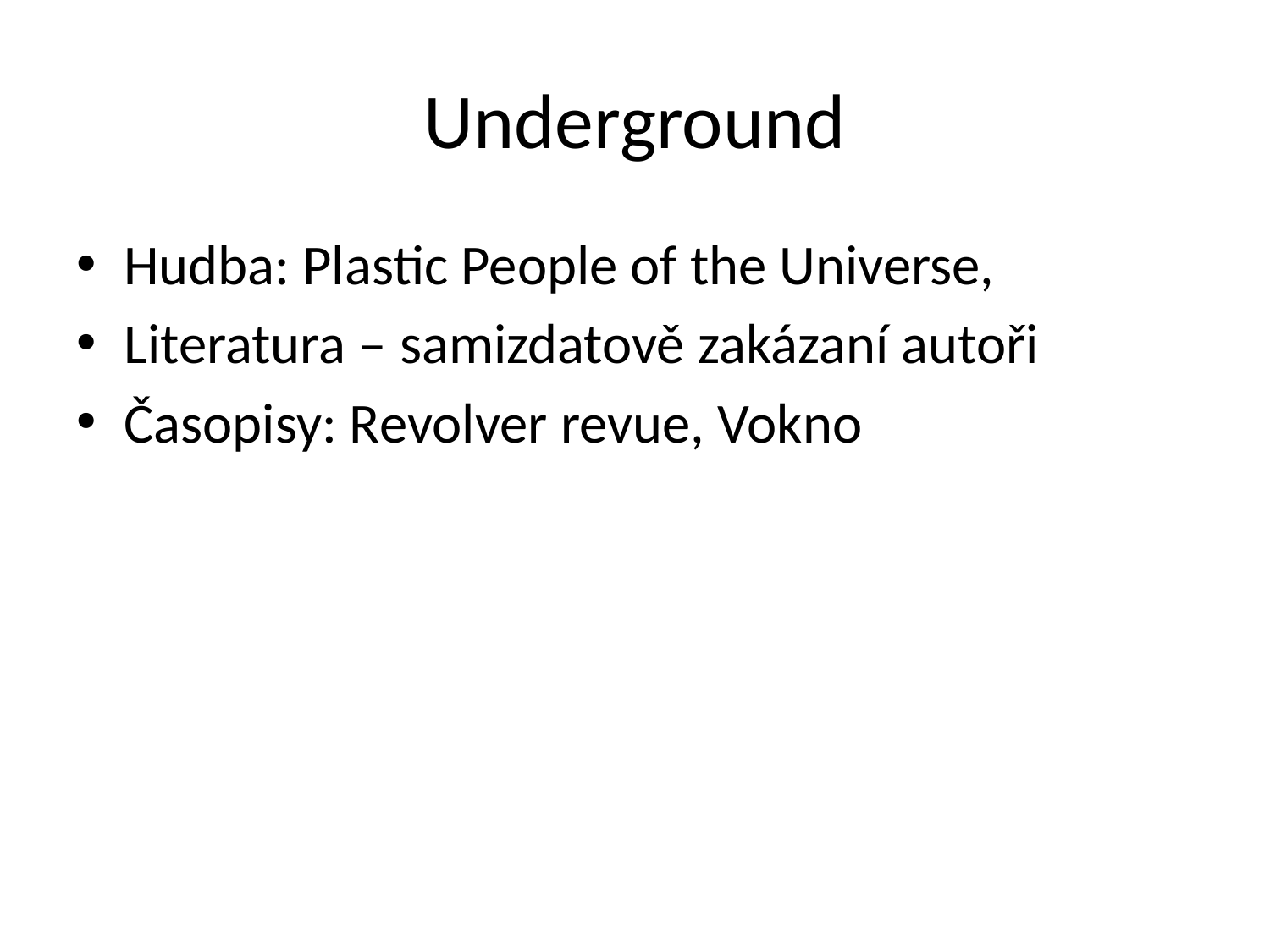

# Underground
Hudba: Plastic People of the Universe,
Literatura – samizdatově zakázaní autoři
Časopisy: Revolver revue, Vokno